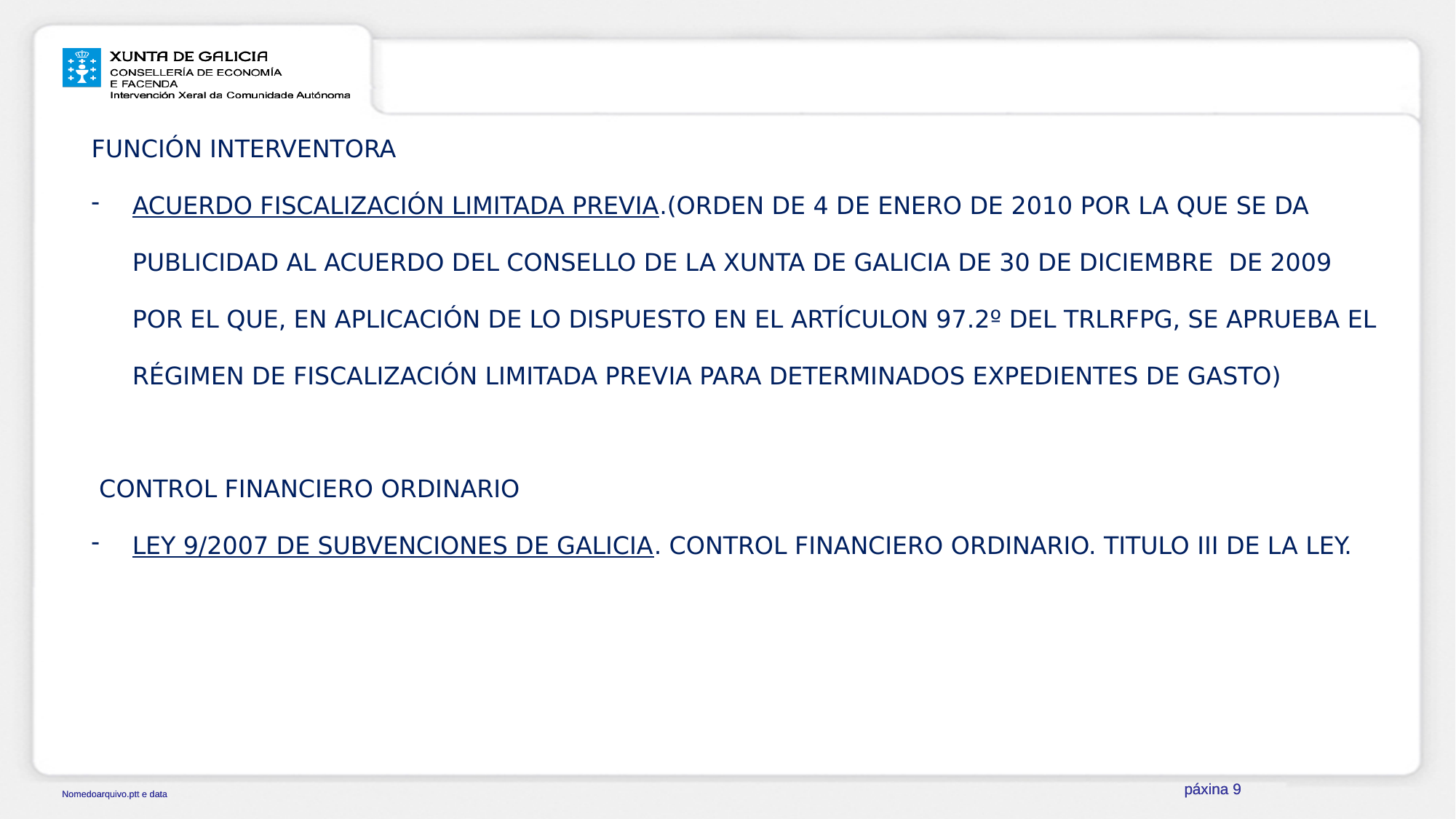

FUNCIÓN INTERVENTORA
ACUERDO FISCALIZACIÓN LIMITADA PREVIA.(ORDEN DE 4 DE ENERO DE 2010 POR LA QUE SE DA PUBLICIDAD AL ACUERDO DEL CONSELLO DE LA XUNTA DE GALICIA DE 30 DE DICIEMBRE  DE 2009 POR EL QUE, EN APLICACIÓN DE LO DISPUESTO EN EL ARTÍCULON 97.2º DEL TRLRFPG, SE APRUEBA EL RÉGIMEN DE FISCALIZACIÓN LIMITADA PREVIA PARA DETERMINADOS EXPEDIENTES DE GASTO)

 CONTROL FINANCIERO ORDINARIO
LEY 9/2007 DE SUBVENCIONES DE GALICIA. CONTROL FINANCIERO ORDINARIO. TITULO III DE LA LEY.

páxina 9
páxina 9